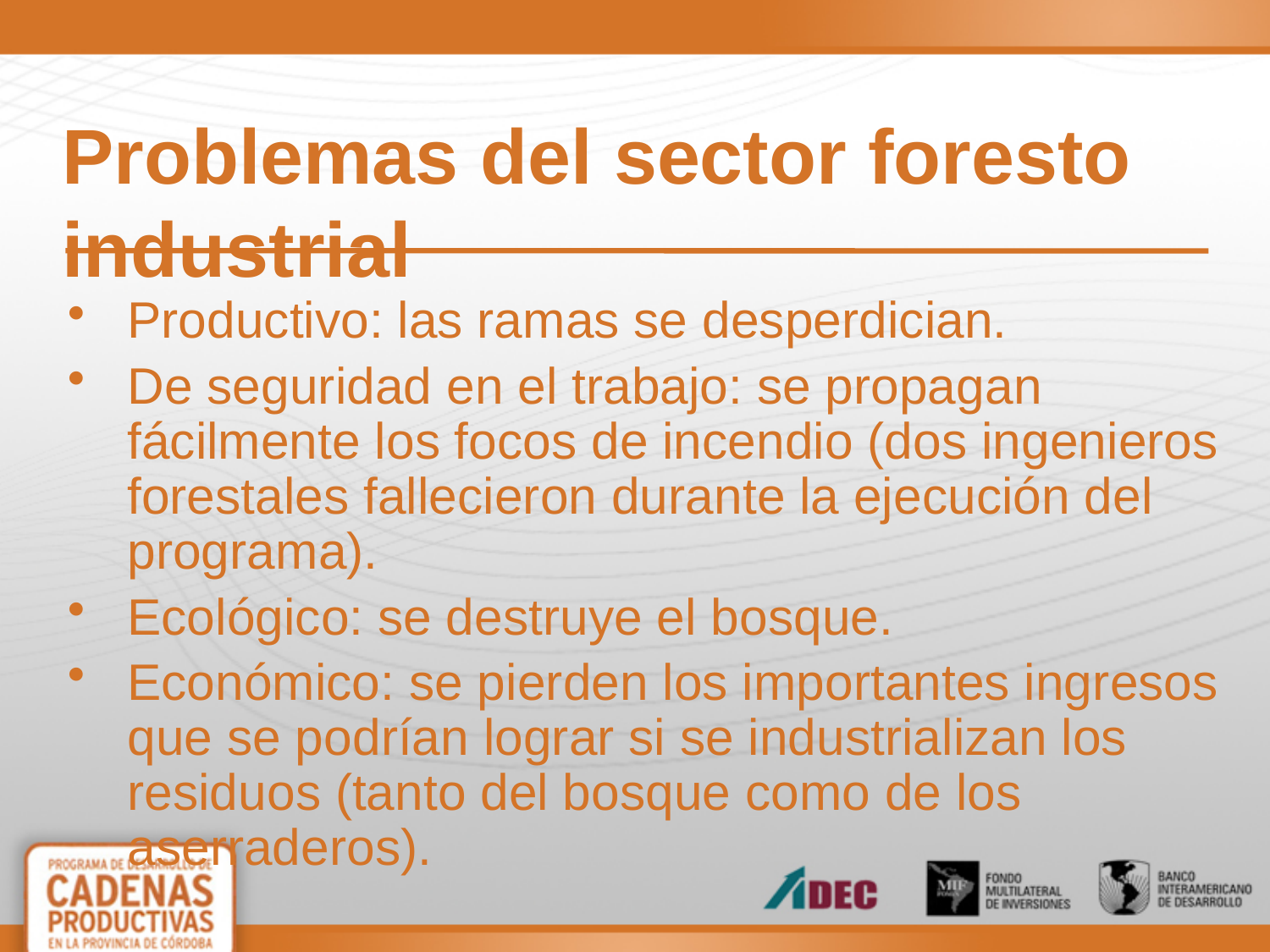

Problemas del sector foresto industrial

Productivo: las ramas se desperdician.
De seguridad en el trabajo: se propagan fácilmente los focos de incendio (dos ingenieros forestales fallecieron durante la ejecución del programa).
Ecológico: se destruye el bosque.
Económico: se pierden los importantes ingresos que se podrían lograr si se industrializan los residuos (tanto del bosque como de los aserraderos).